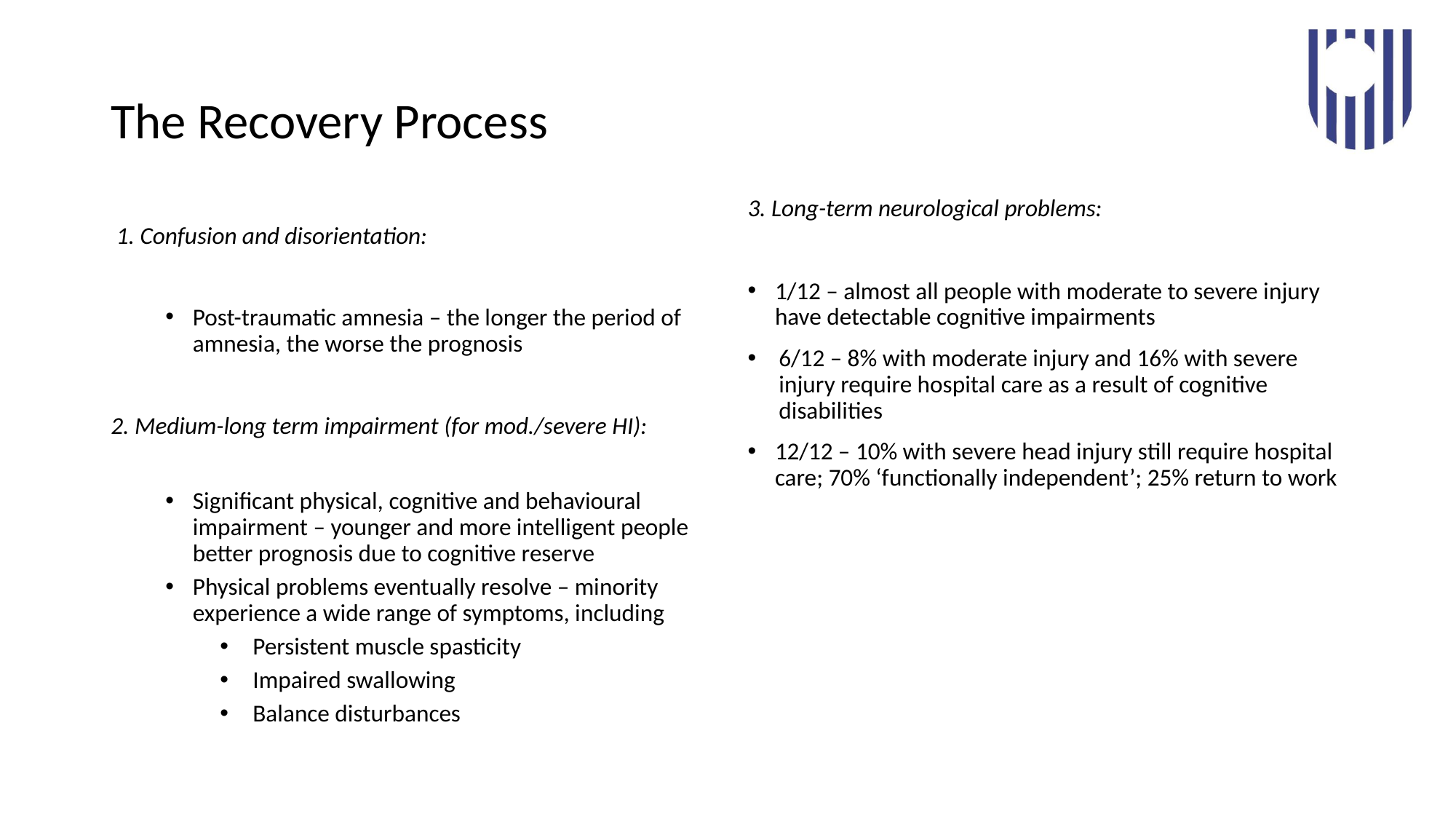

# The Recovery Process

3. Long-term neurological problems:

1/12 – almost all people with moderate to severe injury have detectable cognitive impairments
6/12 – 8% with moderate injury and 16% with severe injury require hospital care as a result of cognitive disabilities
12/12 – 10% with severe head injury still require hospital care; 70% ‘functionally independent’; 25% return to work
 1. Confusion and disorientation:

Post-traumatic amnesia – the longer the period of amnesia, the worse the prognosis

2. Medium-long term impairment (for mod./severe HI):

Significant physical, cognitive and behavioural impairment – younger and more intelligent people better prognosis due to cognitive reserve
Physical problems eventually resolve – minority experience a wide range of symptoms, including
 Persistent muscle spasticity
 Impaired swallowing
 Balance disturbances